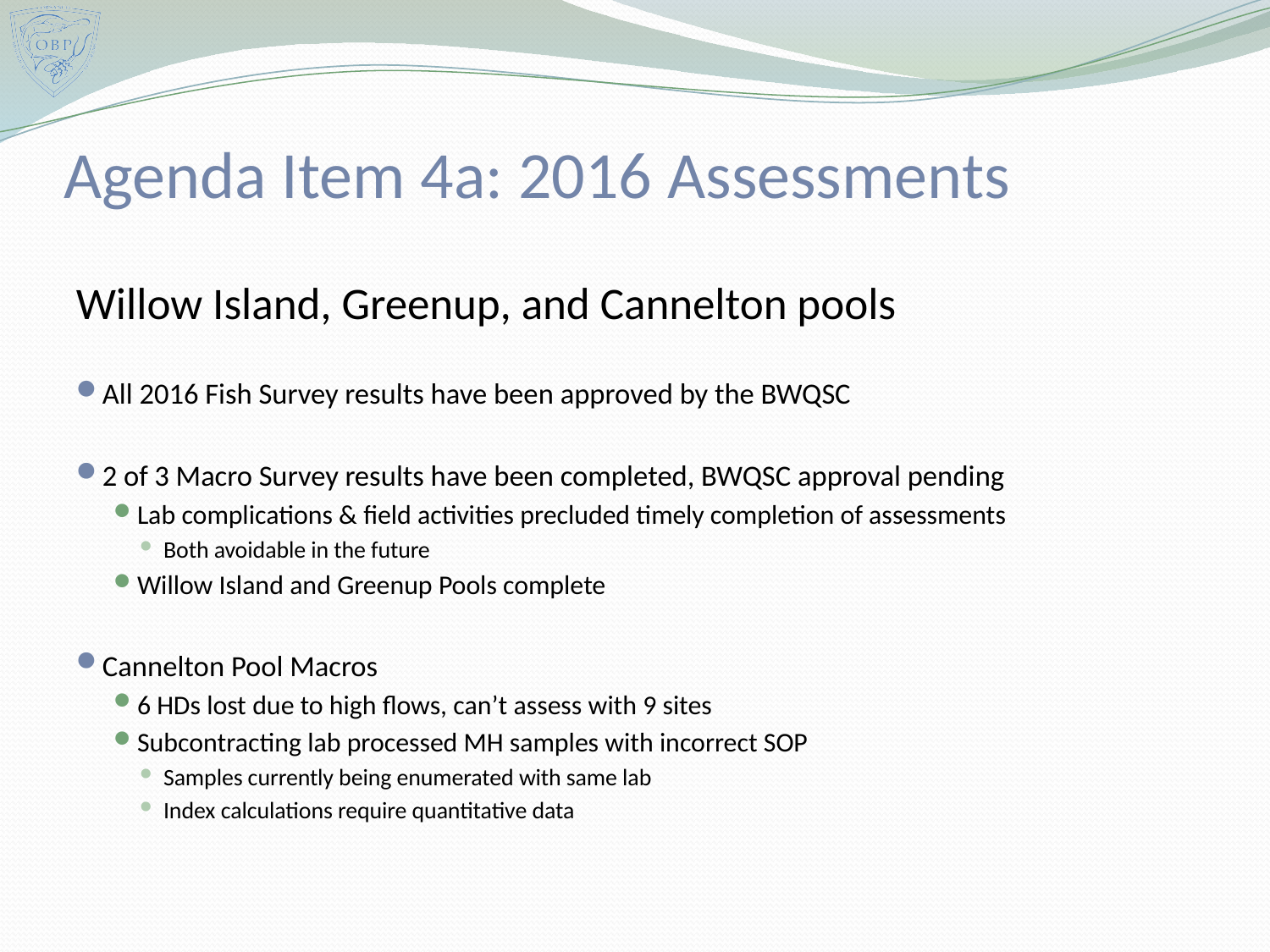

# Agenda Item 4a: 2016 Assessments

Willow Island, Greenup, and Cannelton pools

All 2016 Fish Survey results have been approved by the BWQSC

2 of 3 Macro Survey results have been completed, BWQSC approval pending
Lab complications & field activities precluded timely completion of assessments
Both avoidable in the future
Willow Island and Greenup Pools complete

Cannelton Pool Macros
6 HDs lost due to high flows, can’t assess with 9 sites
Subcontracting lab processed MH samples with incorrect SOP
Samples currently being enumerated with same lab
Index calculations require quantitative data